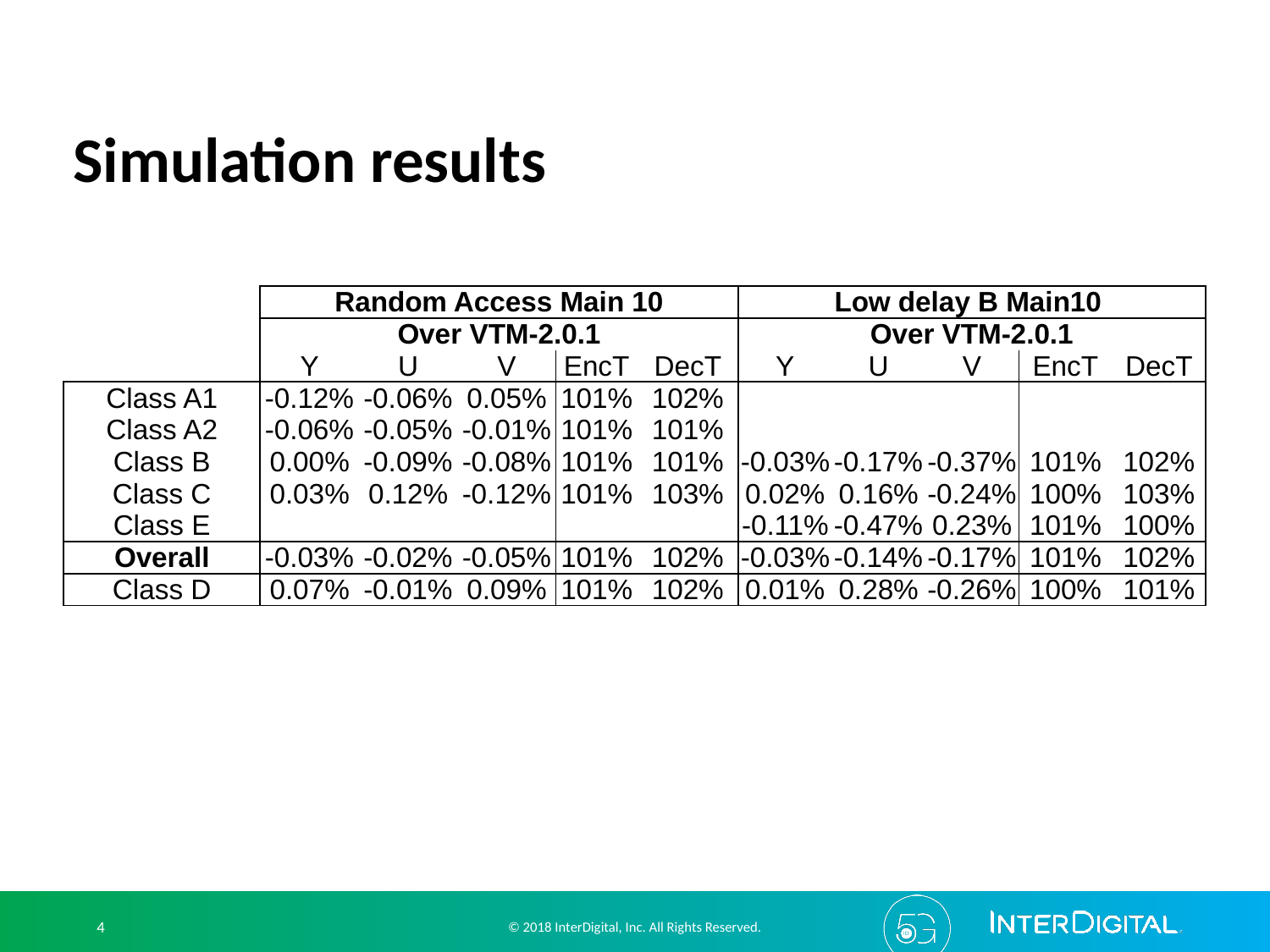

# Simulation results
|  | Random Access Main 10 |  |  |  |  |
| --- | --- | --- | --- | --- | --- |
|  | Over VTM-2.0.1 |  |  |  |  |
|  | Y | U | V | EncT | DecT |
| Class A1 | -0.12% | -0.06% | 0.05% | 101% | 102% |
| Class A2 | -0.06% | -0.05% | -0.01% | 101% | 101% |
| Class B | 0.00% | -0.09% | -0.08% | 101% | 101% |
| Class C | 0.03% | 0.12% | -0.12% | 101% | 103% |
| Class E |  |  |  |  |  |
| Overall | -0.03% | -0.02% | -0.05% | 101% | 102% |
| Class D | 0.07% | -0.01% | 0.09% | 101% | 102% |
| Low delay B Main10 |  |  |  |  |
| --- | --- | --- | --- | --- |
| Over VTM-2.0.1 |  |  |  |  |
| Y | U | V | EncT | DecT |
|  |  |  |  |  |
|  |  |  |  |  |
| -0.03% | -0.17% | -0.37% | 101% | 102% |
| 0.02% | 0.16% | -0.24% | 100% | 103% |
| -0.11% | -0.47% | 0.23% | 101% | 100% |
| -0.03% | -0.14% | -0.17% | 101% | 102% |
| 0.01% | 0.28% | -0.26% | 100% | 101% |
© 2018 InterDigital, Inc. All Rights Reserved.
4